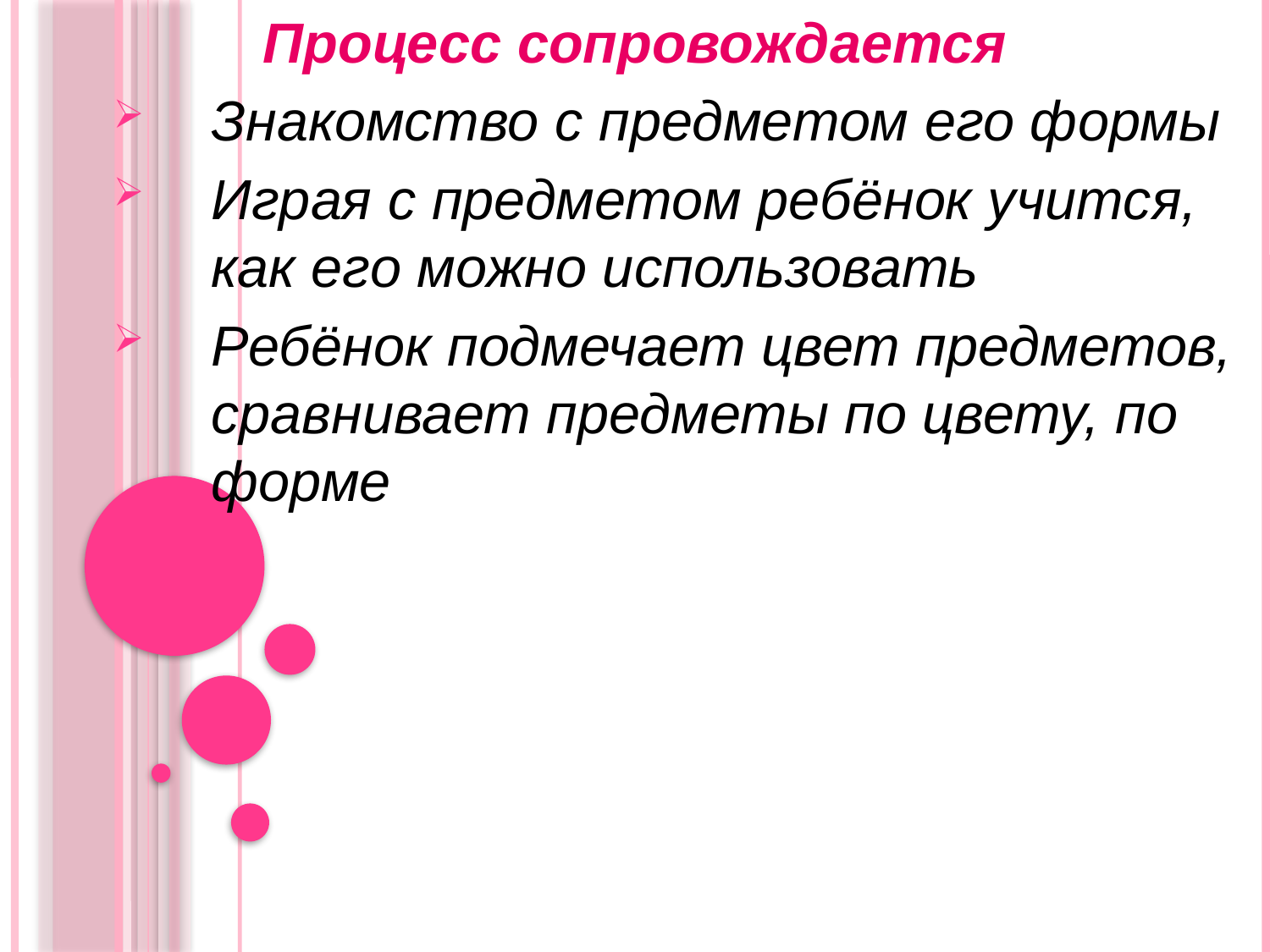

Процесс сопровождается
Знакомство с предметом его формы
Играя с предметом ребёнок учится, как его можно использовать
Ребёнок подмечает цвет предметов, сравнивает предметы по цвету, по форме